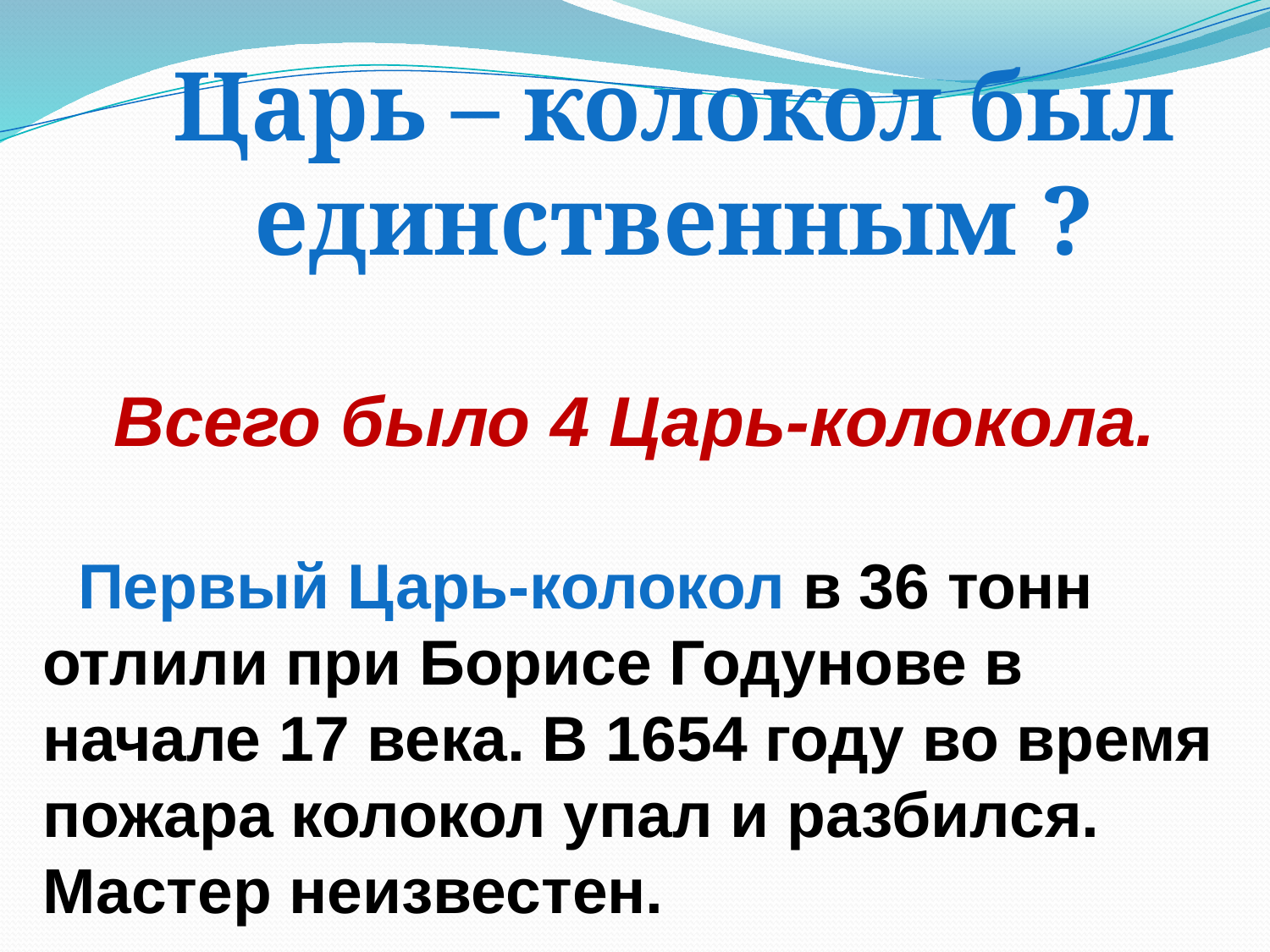

Царь – колокол был единственным ?
Всего было 4 Царь-колокола.

   Первый Царь-колокол в 36 тонн отлили при Борисе Годунове в начале 17 века. В 1654 году во время пожара колокол упал и разбился. Мастер неизвестен.